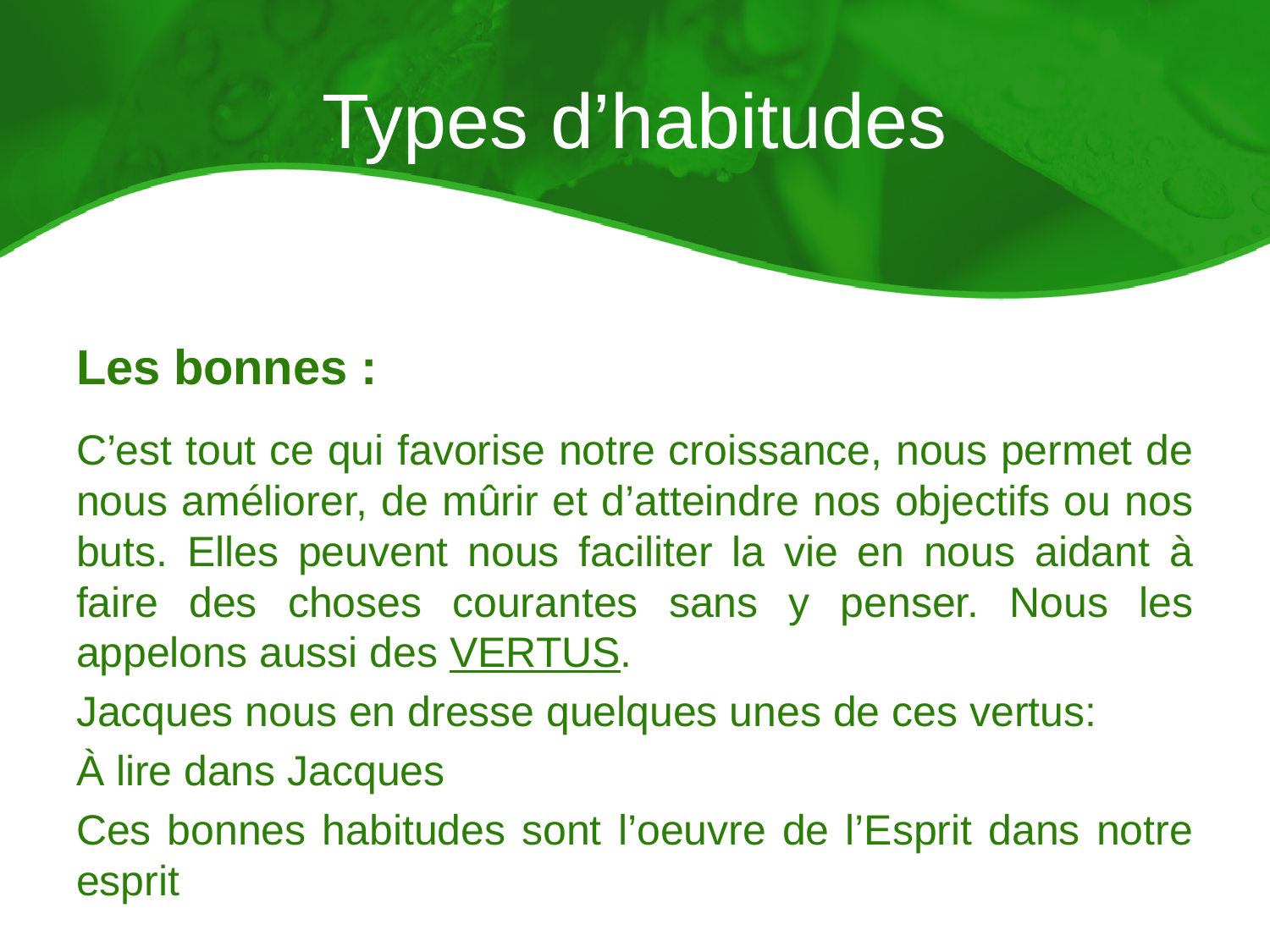

# Types d’habitudes
Les bonnes :

C’est tout ce qui favorise notre croissance, nous permet de nous améliorer, de mûrir et d’atteindre nos objectifs ou nos buts. Elles peuvent nous faciliter la vie en nous aidant à faire des choses courantes sans y penser. Nous les appelons aussi des VERTUS.
Jacques nous en dresse quelques unes de ces vertus:
À lire dans Jacques
Ces bonnes habitudes sont l’oeuvre de l’Esprit dans notre esprit